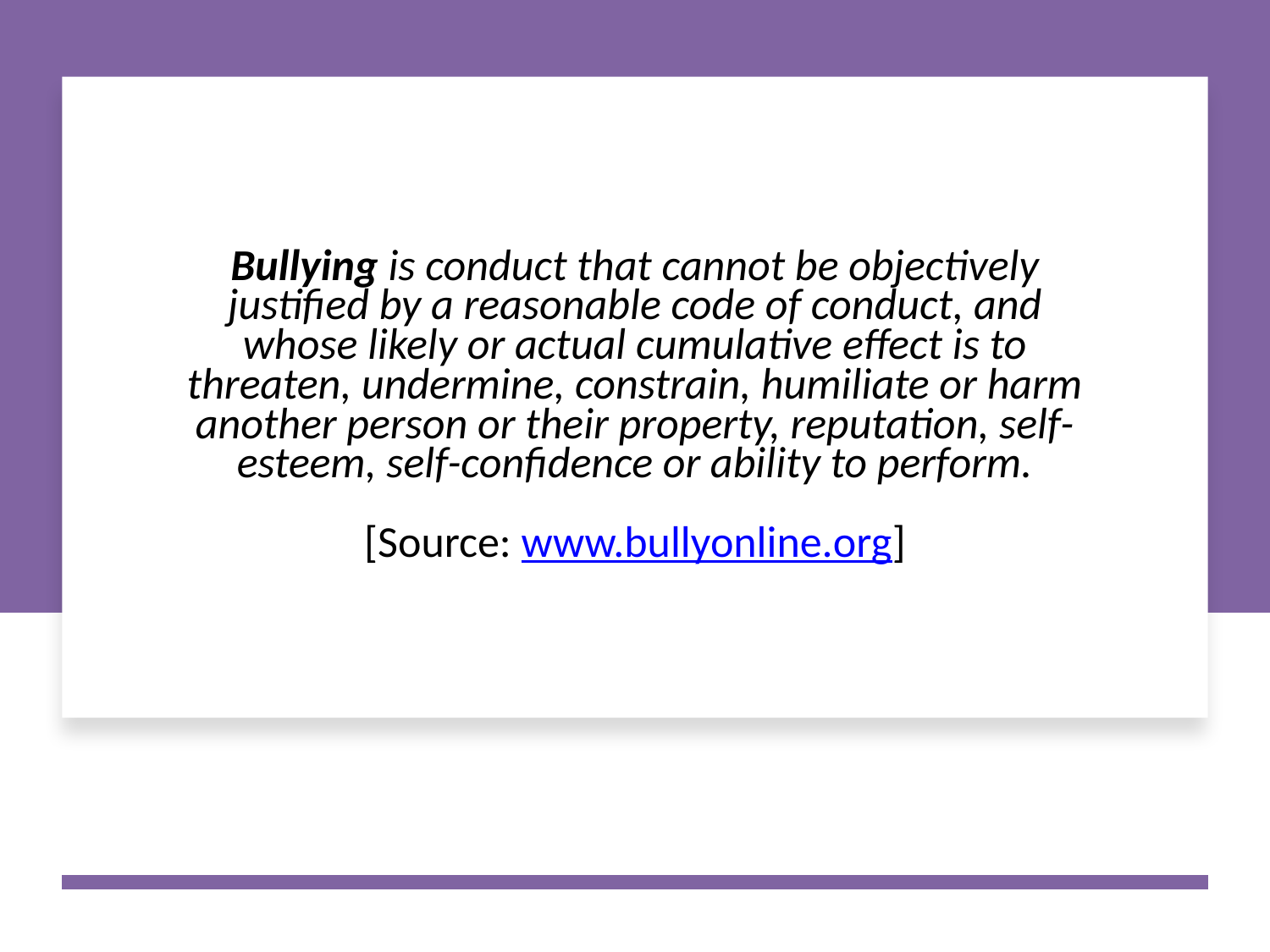

# Bullying is conduct that cannot be objectively justified by a reasonable code of conduct, and whose likely or actual cumulative effect is to threaten, undermine, constrain, humiliate or harm another person or their property, reputation, self-esteem, self-confidence or ability to perform. [Source: www.bullyonline.org]